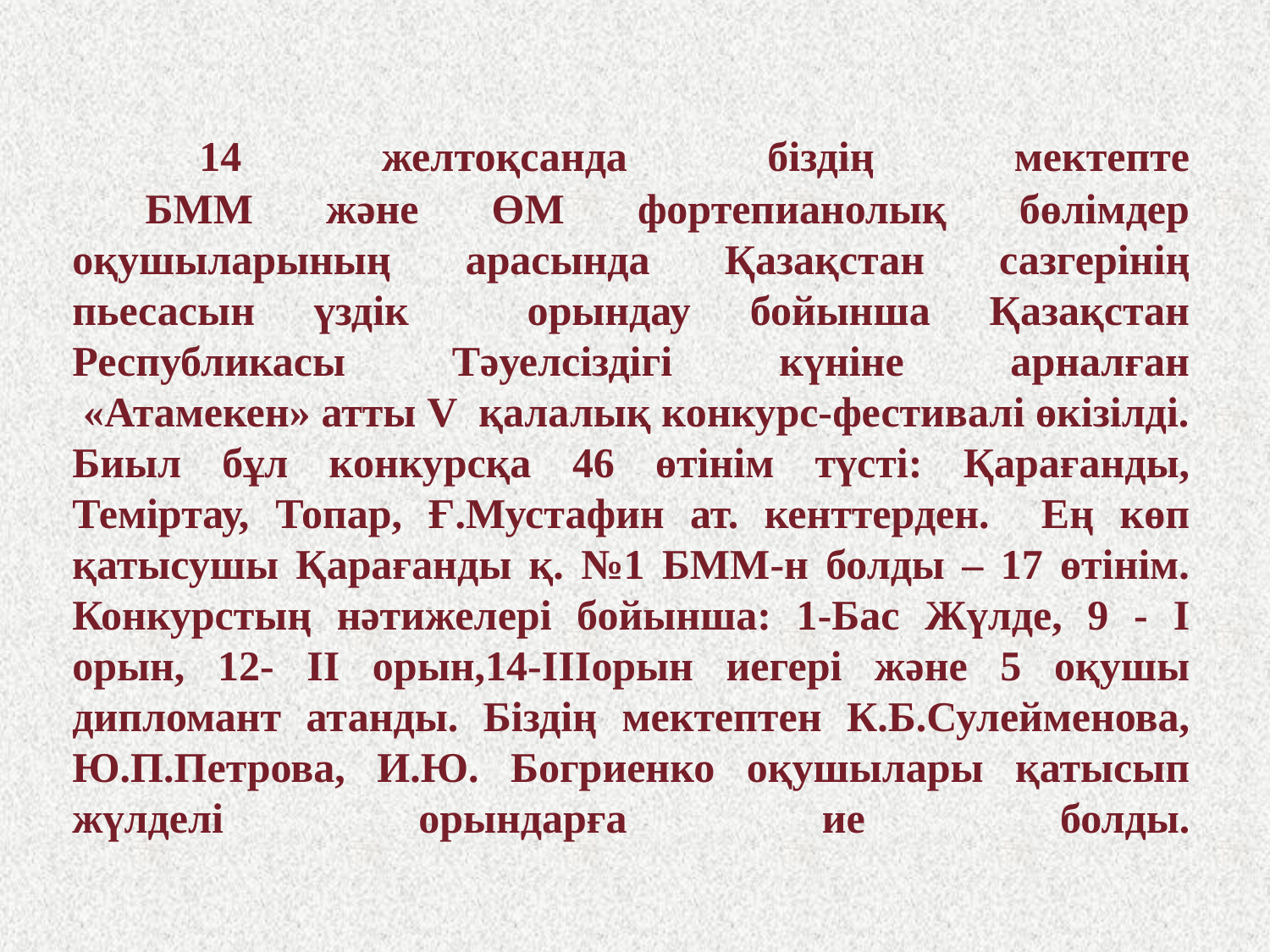

# 14 желтоқсанда біздің мектепте БММ және ӨМ фортепианолық бөлімдер оқушыларының арасында Қазақстан сазгерінің пьесасын үздік  орындау бойынша Қазақстан Республикасы Тәуелсіздігі күніне арналған «Атамекен» атты V  қалалық конкурс-фестивалі өкізілді. Биыл бұл конкурсқа 46 өтінім түсті: Қарағанды, Теміртау, Топар, Ғ.Мустафин ат. кенттерден.  Ең көп қатысушы Қарағанды қ. №1 БММ-н болды – 17 өтінім. Конкурстың нәтижелері бойынша: 1-Бас Жүлде, 9 - I орын, 12- II орын,14-IIIорын иегері және 5 оқушы дипломант атанды. Біздің мектептен К.Б.Сулейменова, Ю.П.Петрова, И.Ю. Богриенко оқушылары қатысып жүлделі орындарға ие болды.